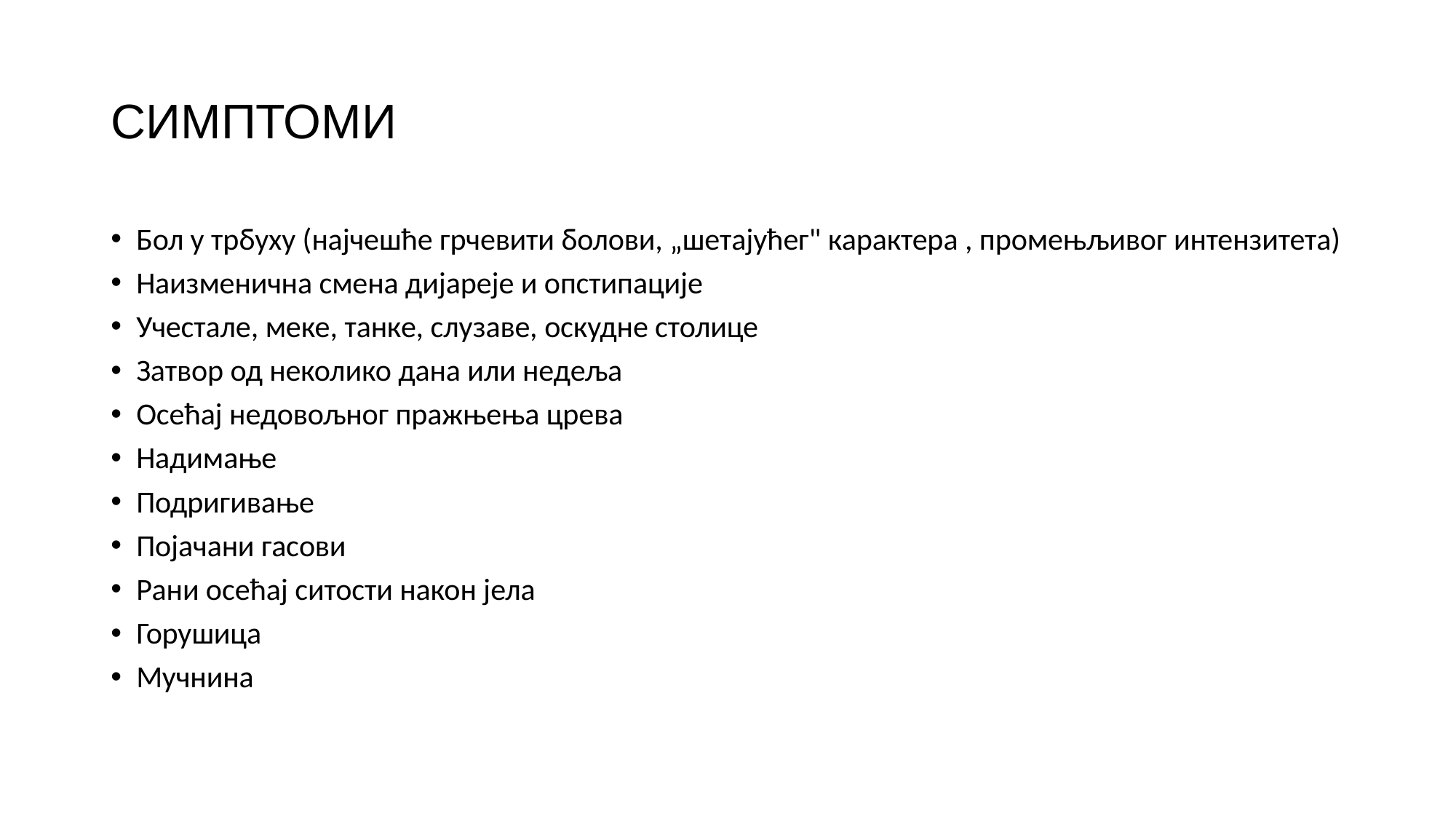

# СИМПТОМИ
Бол у трбуху (најчешће грчевити болови, „шетајућег" карактера , промењљивог интензитета)
Наизменична смена дијареје и опстипације
Учестале, меке, танке, слузаве, оскудне столице
Затвор од неколико дана или недеља
Осећај недовољног пражњења црева
Надимање
Подригивање
Појачани гасови
Рани осећај ситости након јела
Горушица
Мучнина